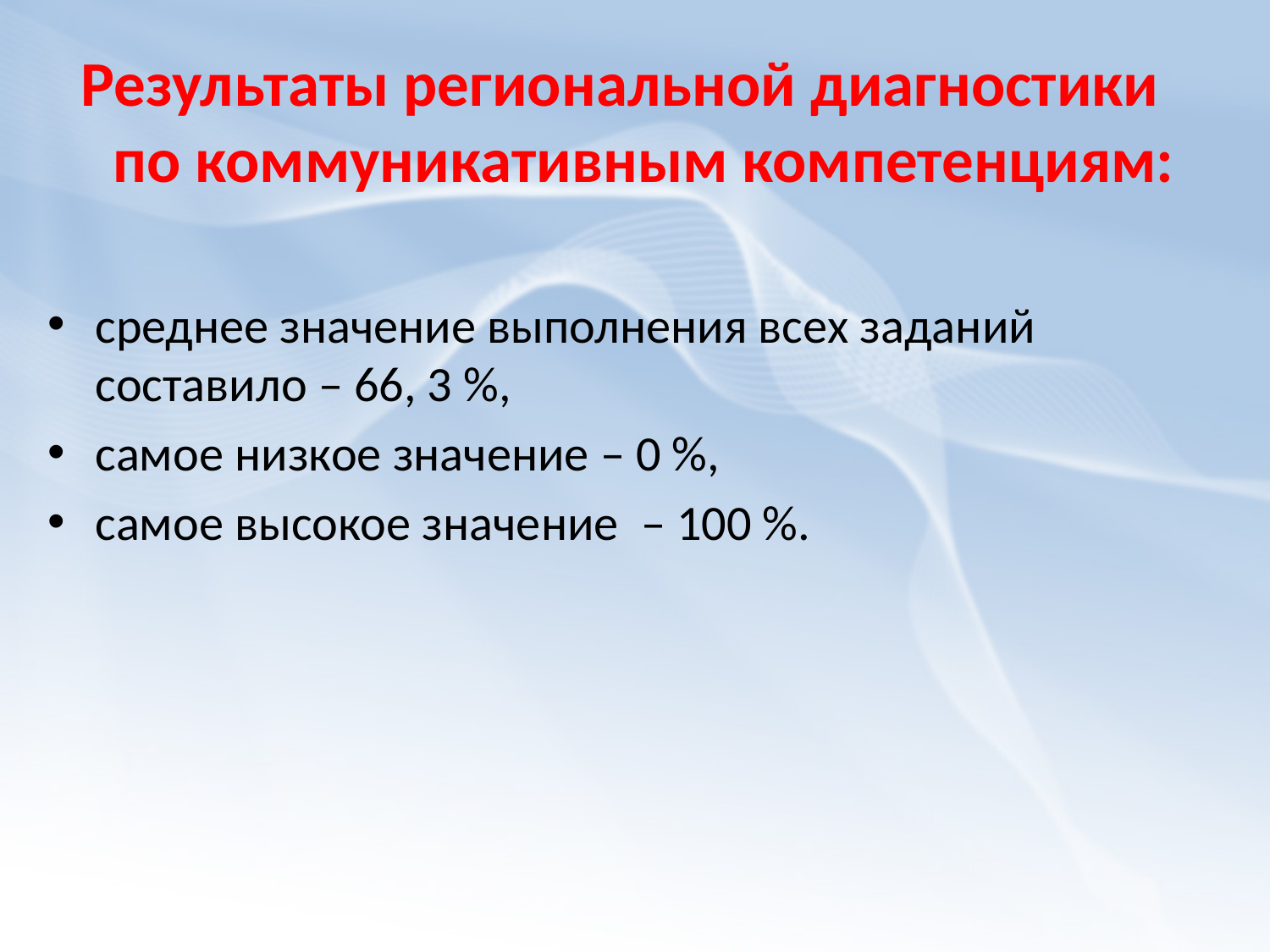

Результаты региональной диагностики по коммуникативным компетенциям:

среднее значение выполнения всех заданий составило – 66, 3 %,
самое низкое значение – 0 %,
самое высокое значение  – 100 %.